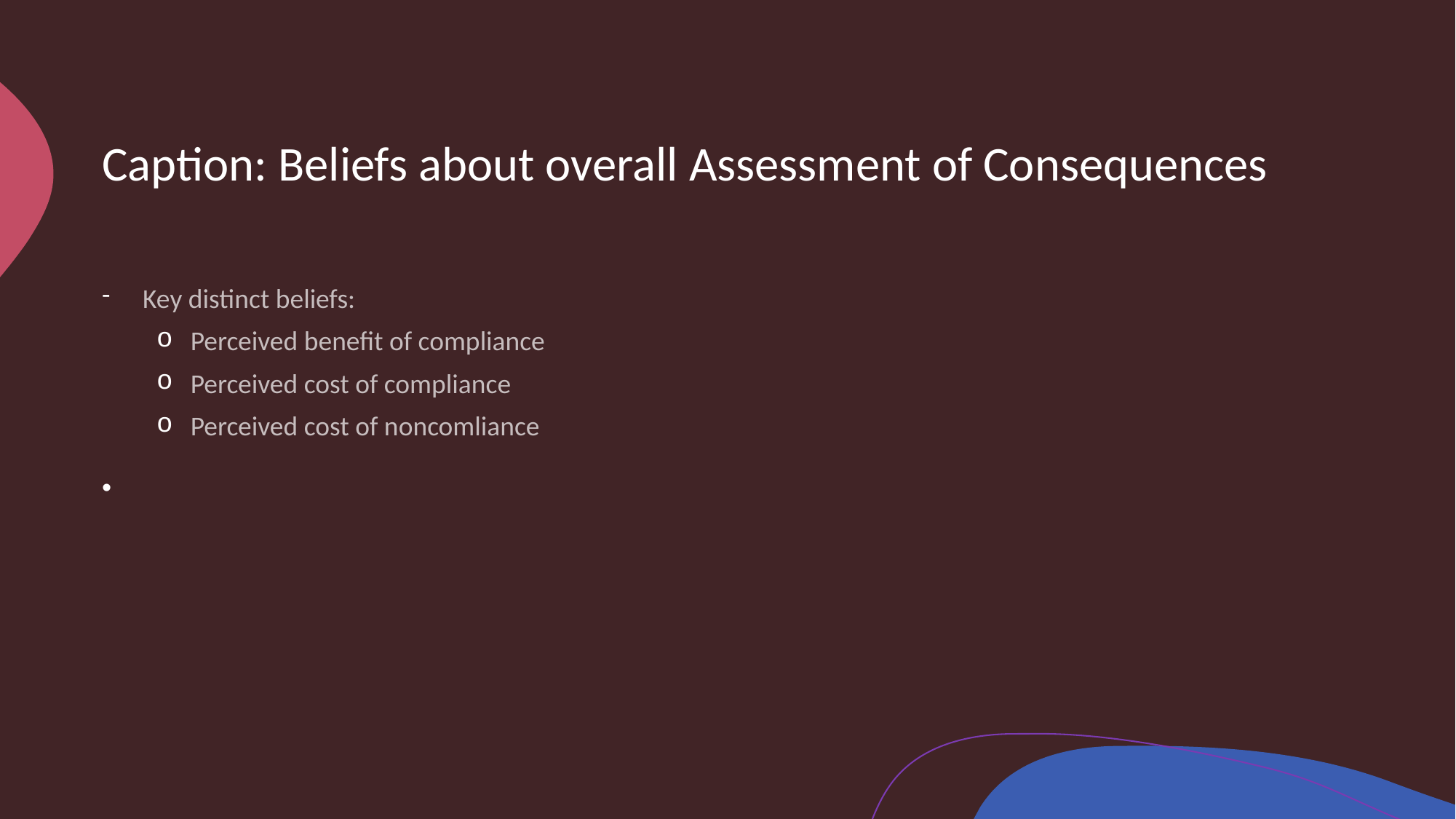

# Caption: Beliefs about overall Assessment of Consequences
Key distinct beliefs:
Perceived benefit of compliance
Perceived cost of compliance
Perceived cost of noncomliance